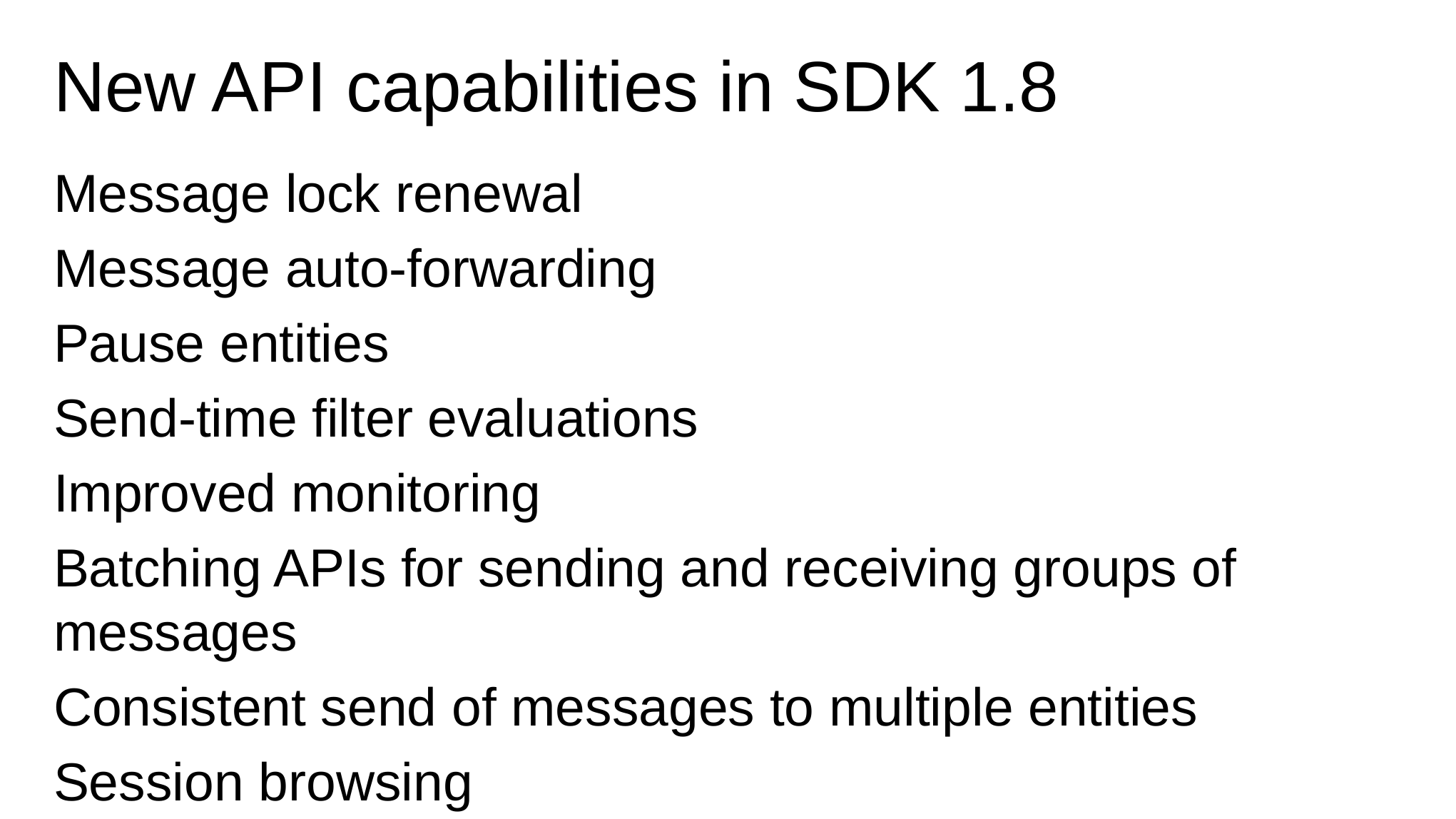

# New API capabilities in SDK 1.8
Message lock renewal
Message auto-forwarding
Pause entities
Send-time filter evaluations
Improved monitoring
Batching APIs for sending and receiving groups of messages
Consistent send of messages to multiple entities
Session browsing